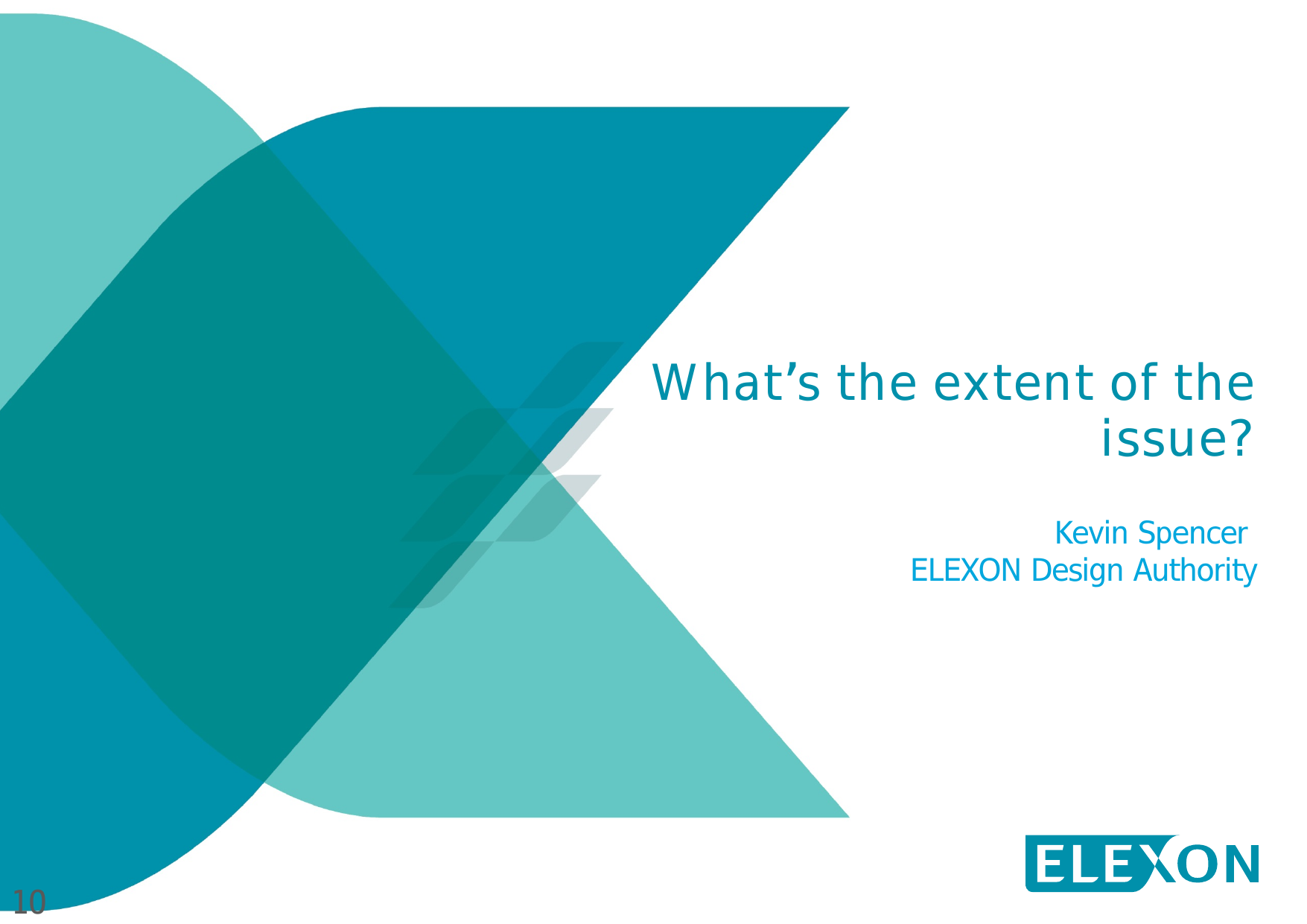

# What’s the extent of the issue?
Kevin Spencer
ELEXON Design Authority
10